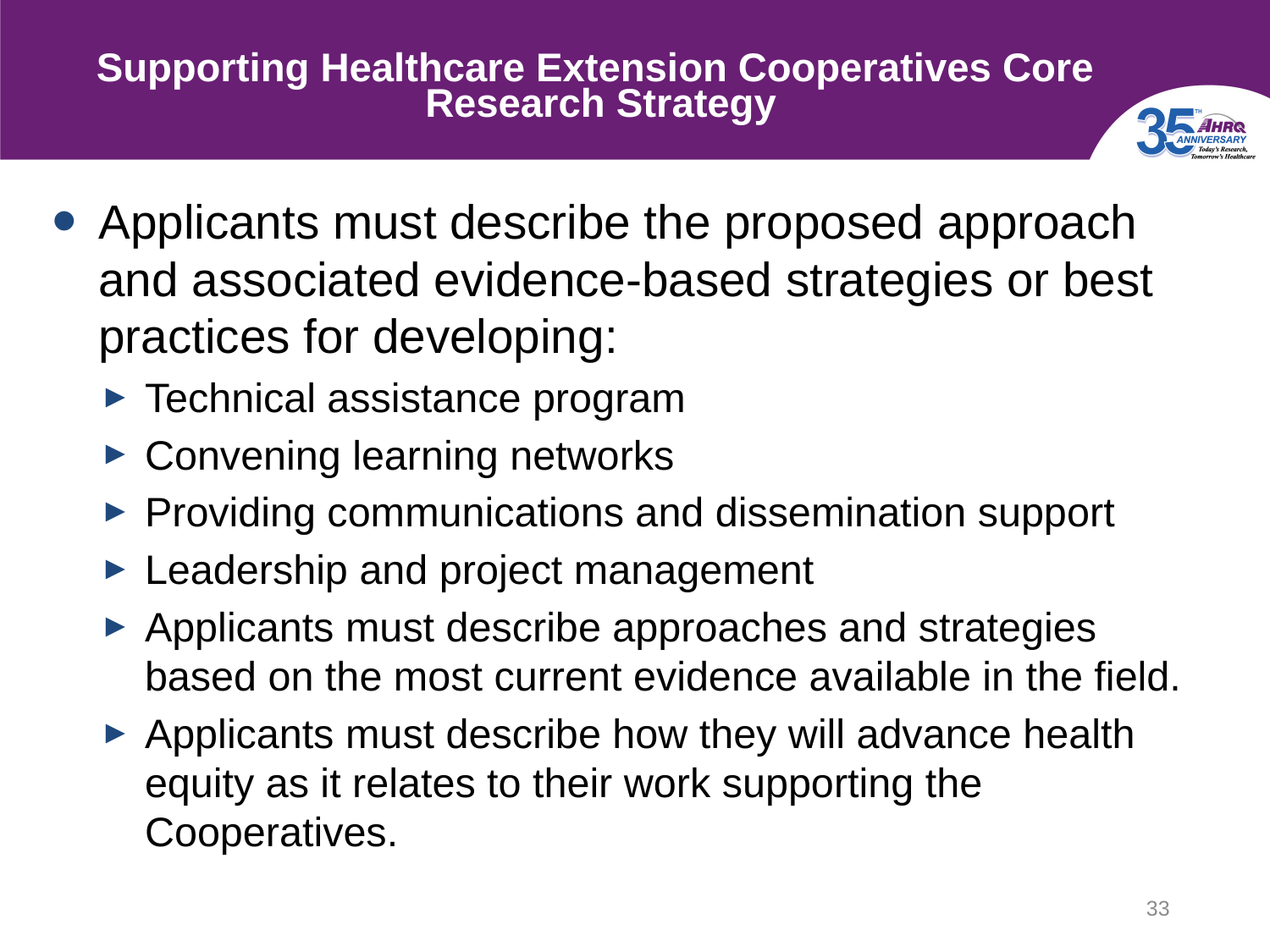

# Supporting Healthcare Extension Cooperatives Core Research Strategy
Applicants must describe the proposed approach and associated evidence-based strategies or best practices for developing:
Technical assistance program
Convening learning networks
Providing communications and dissemination support
Leadership and project management
Applicants must describe approaches and strategies based on the most current evidence available in the field.
Applicants must describe how they will advance health equity as it relates to their work supporting the Cooperatives.

33